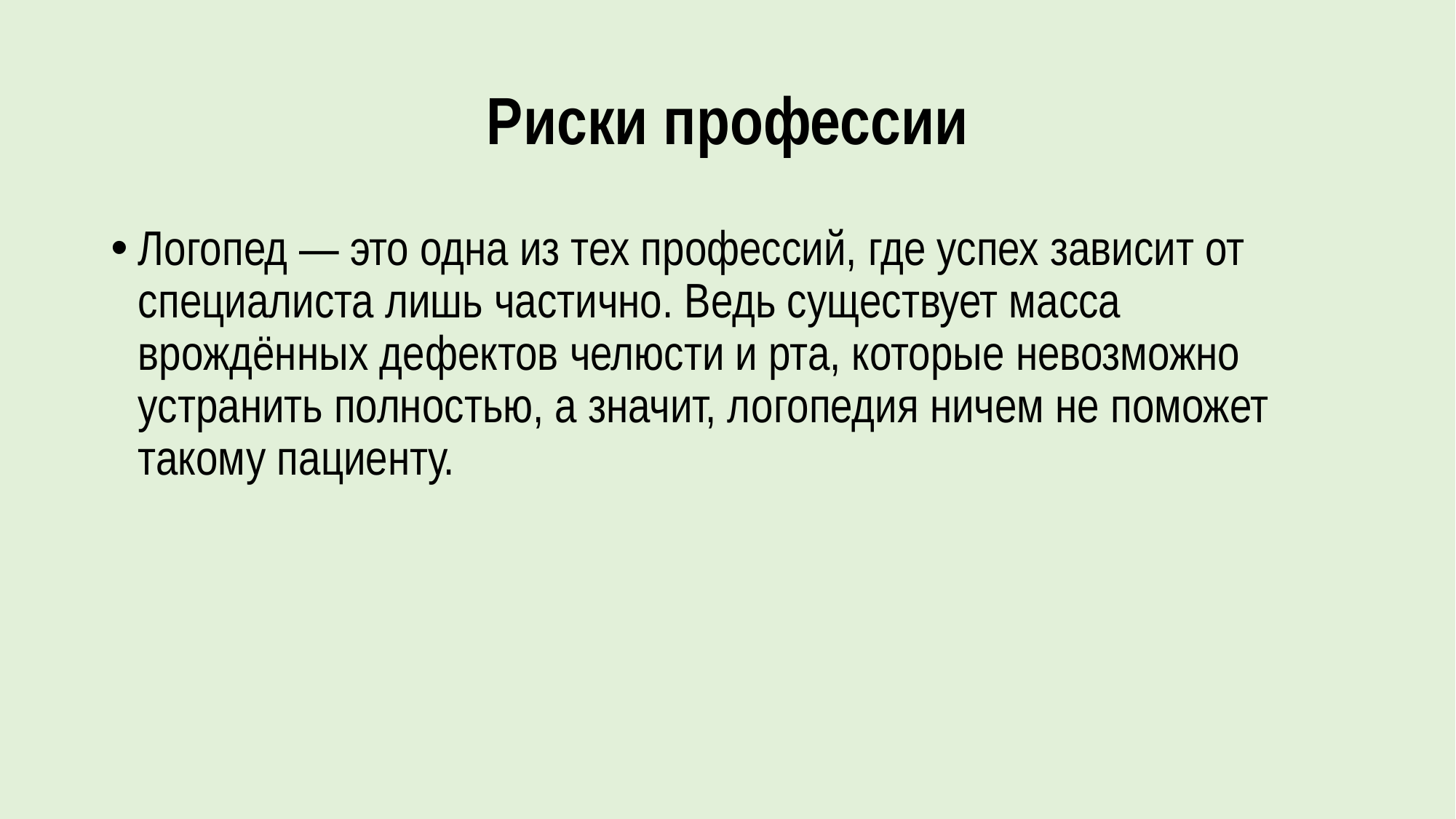

# Риски профессии
Логопед — это одна из тех профессий, где успех зависит от специалиста лишь частично. Ведь существует масса врождённых дефектов челюсти и рта, которые невозможно устранить полностью, а значит, логопедия ничем не поможет такому пациенту.